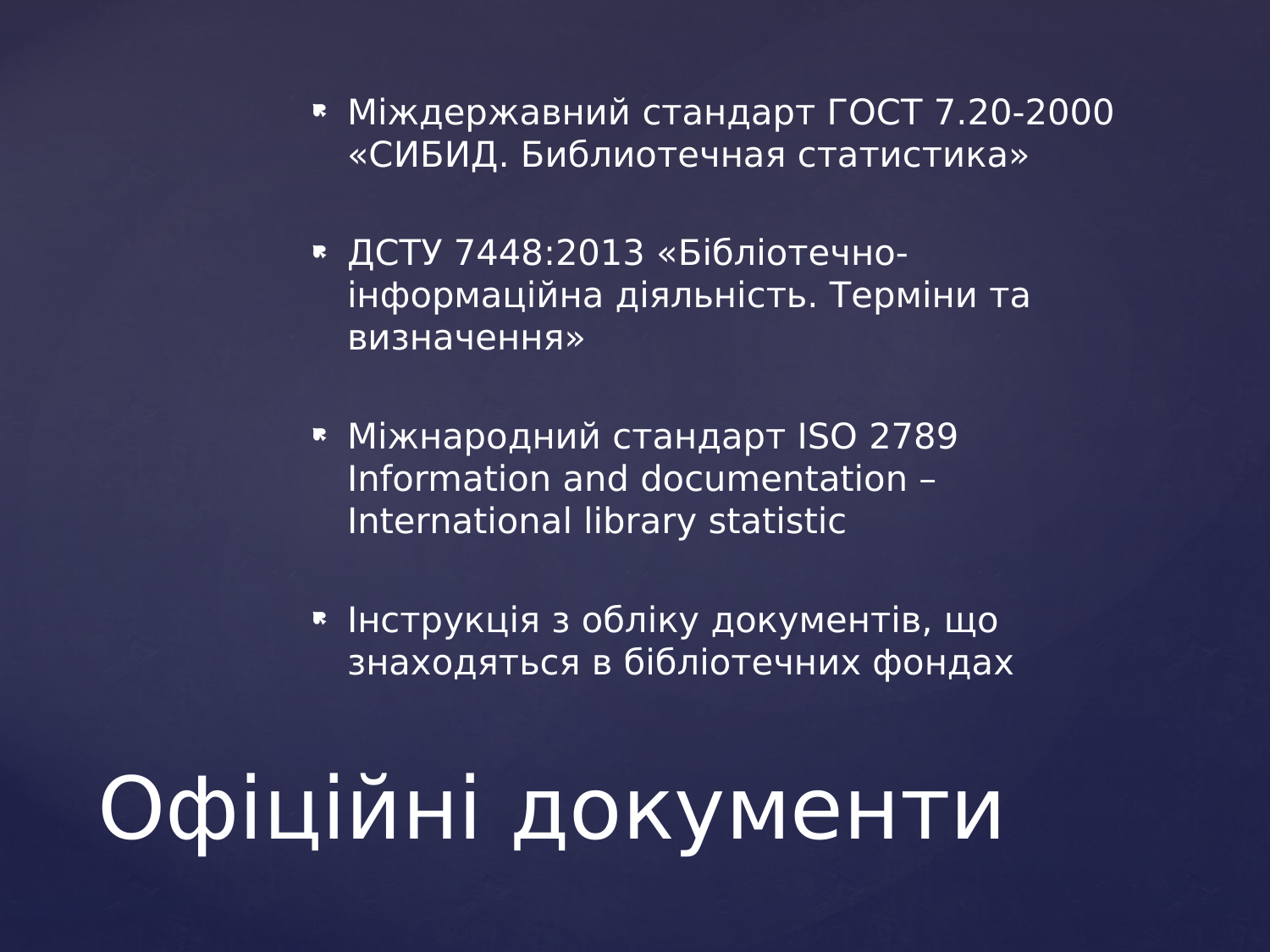

Міждержавний стандарт ГОСТ 7.20-2000 «СИБИД. Библиотечная статистика»

ДСТУ 7448:2013 «Бібліотечно-інформаційна діяльність. Терміни та визначення»

Міжнародний стандарт ISO 2789 Information and documentation – International library statistic

Інструкція з обліку документів, що знаходяться в бібліотечних фондах
# Офіційні документи